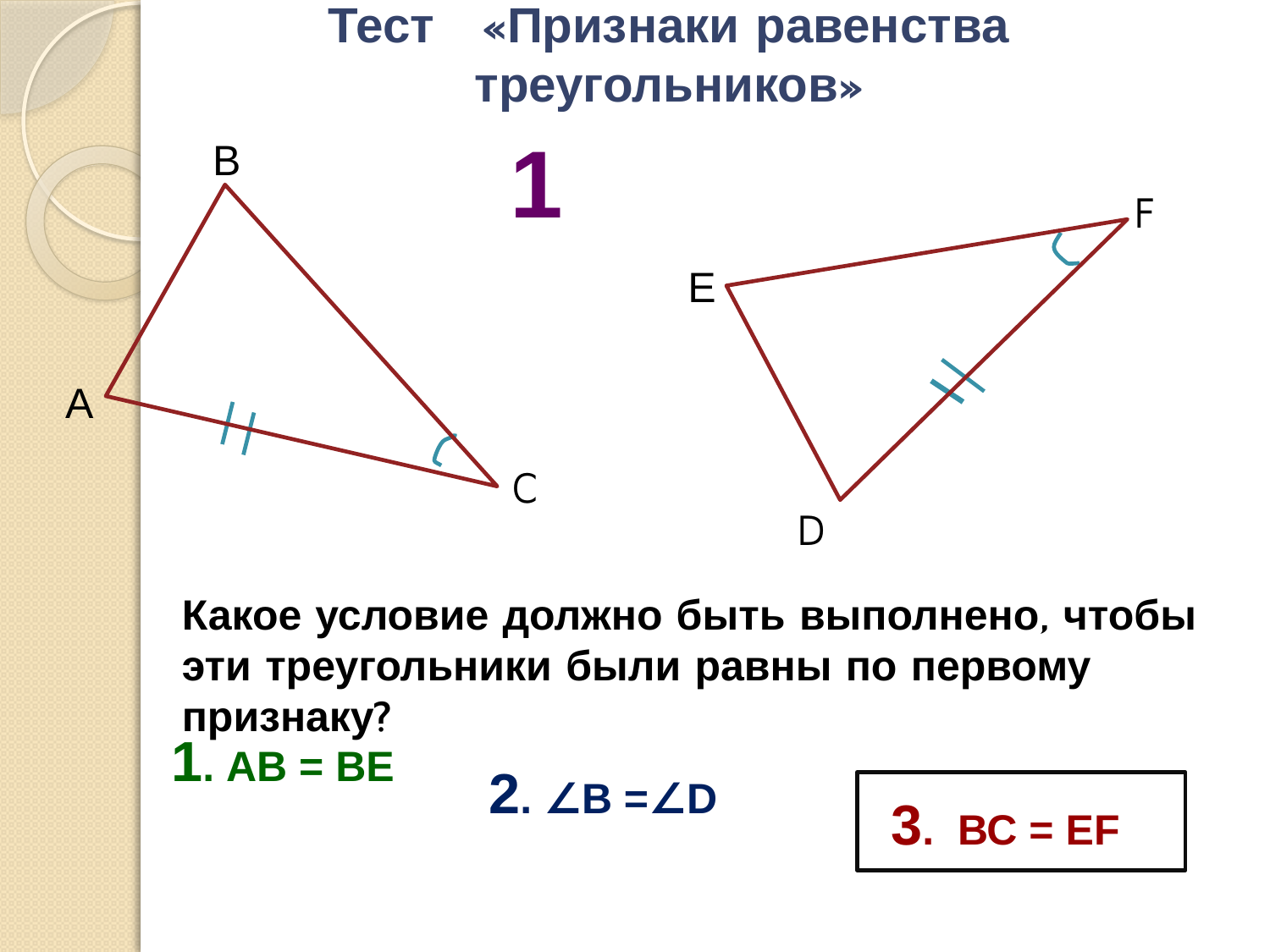

# Тест   «Признаки равенства треугольников»
1
В

F

Е
А

C
D
Какое условие должно быть выполнено, чтобы эти треугольники были равны по первому признаку?
1. АВ = ВЕ
2. ∠В =∠D

3.  ВС = ЕF